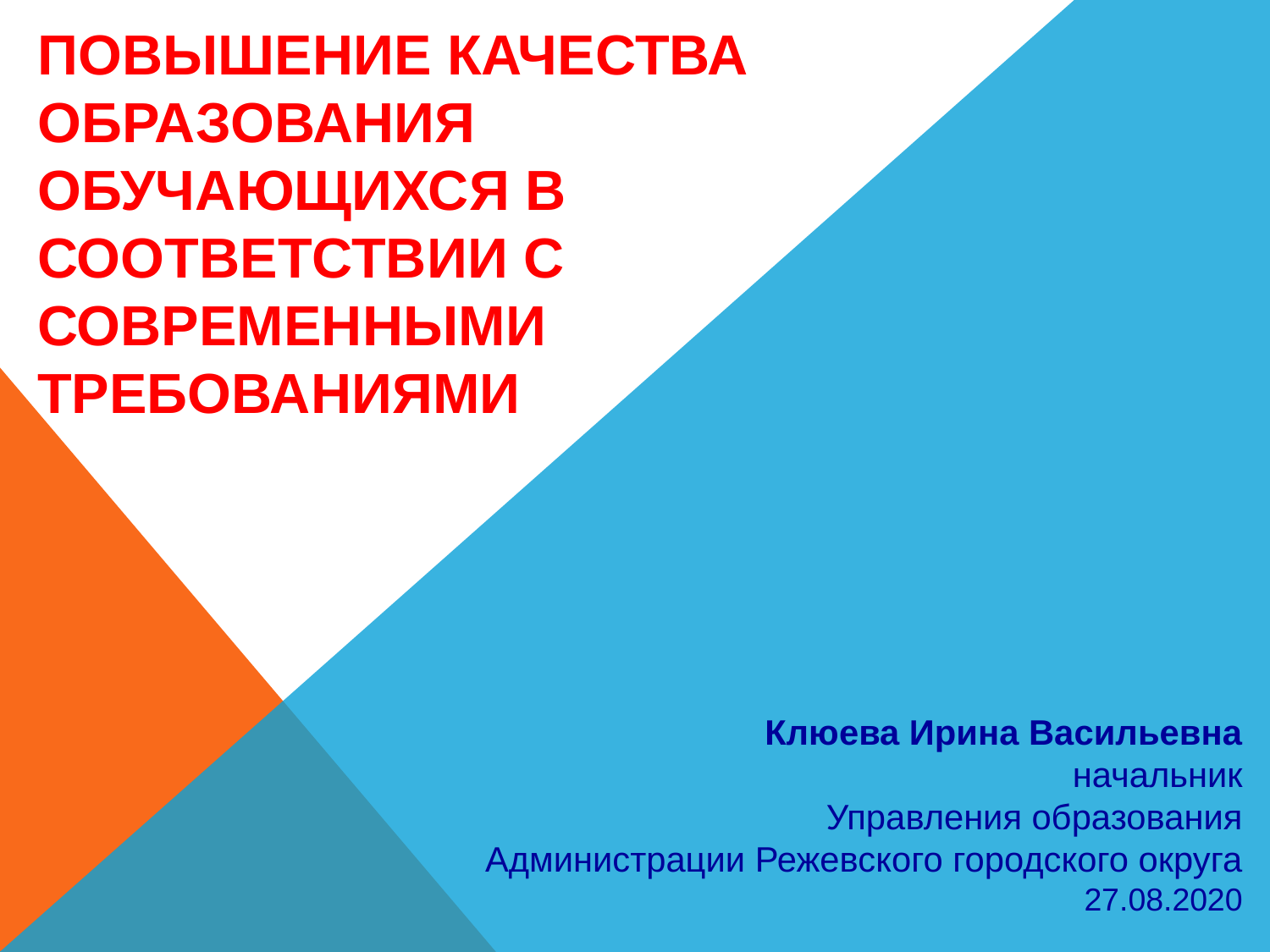

# Повышение качества образования обучающихся в соответствии с современными требованиями
Клюева Ирина Васильевна
начальник
Управления образования
Администрации Режевского городского округа
27.08.2020